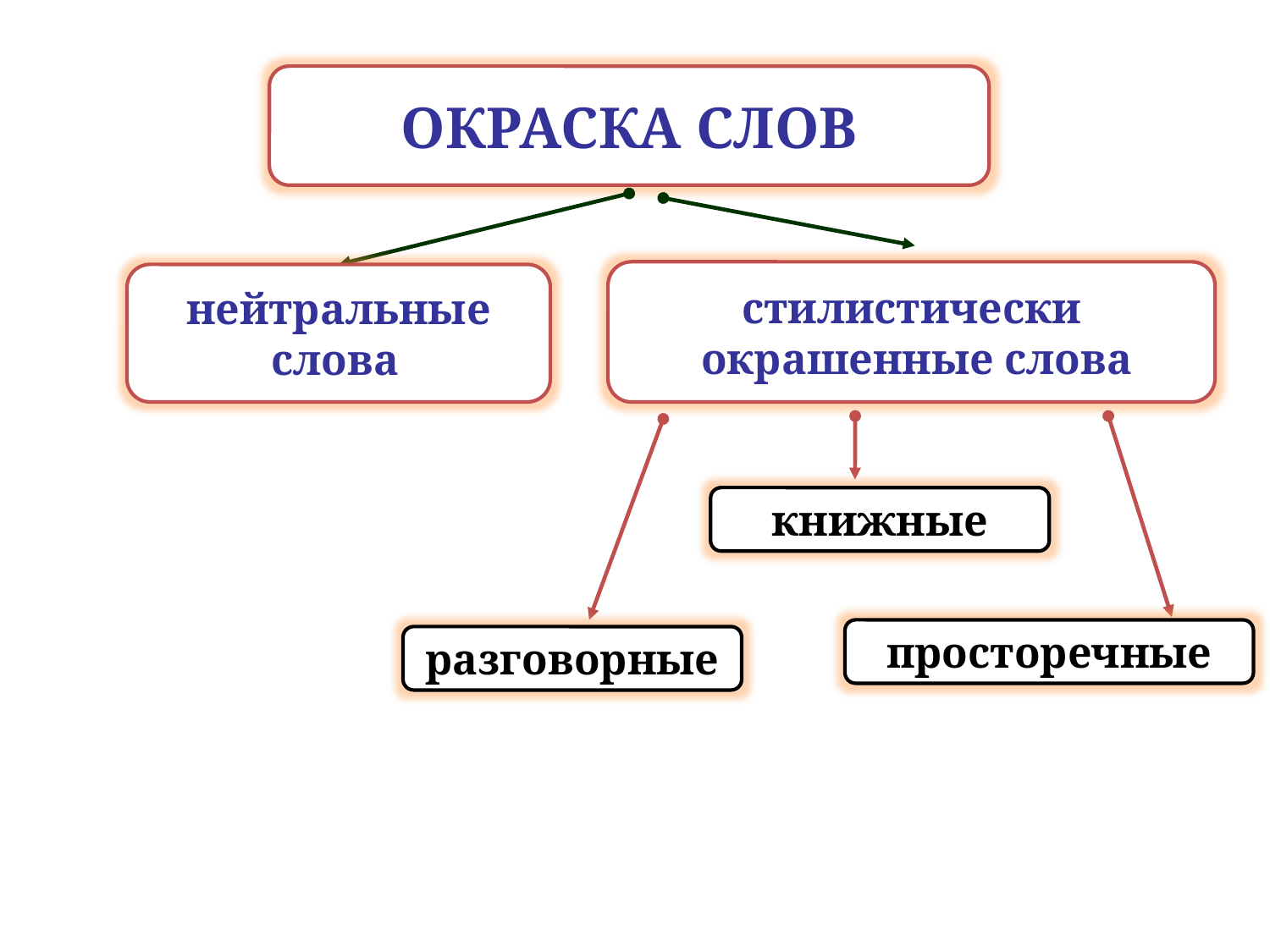

ОКРАСКА СЛОВ
стилистически
 окрашенные слова
нейтральные
слова
книжные
просторечные
разговорные